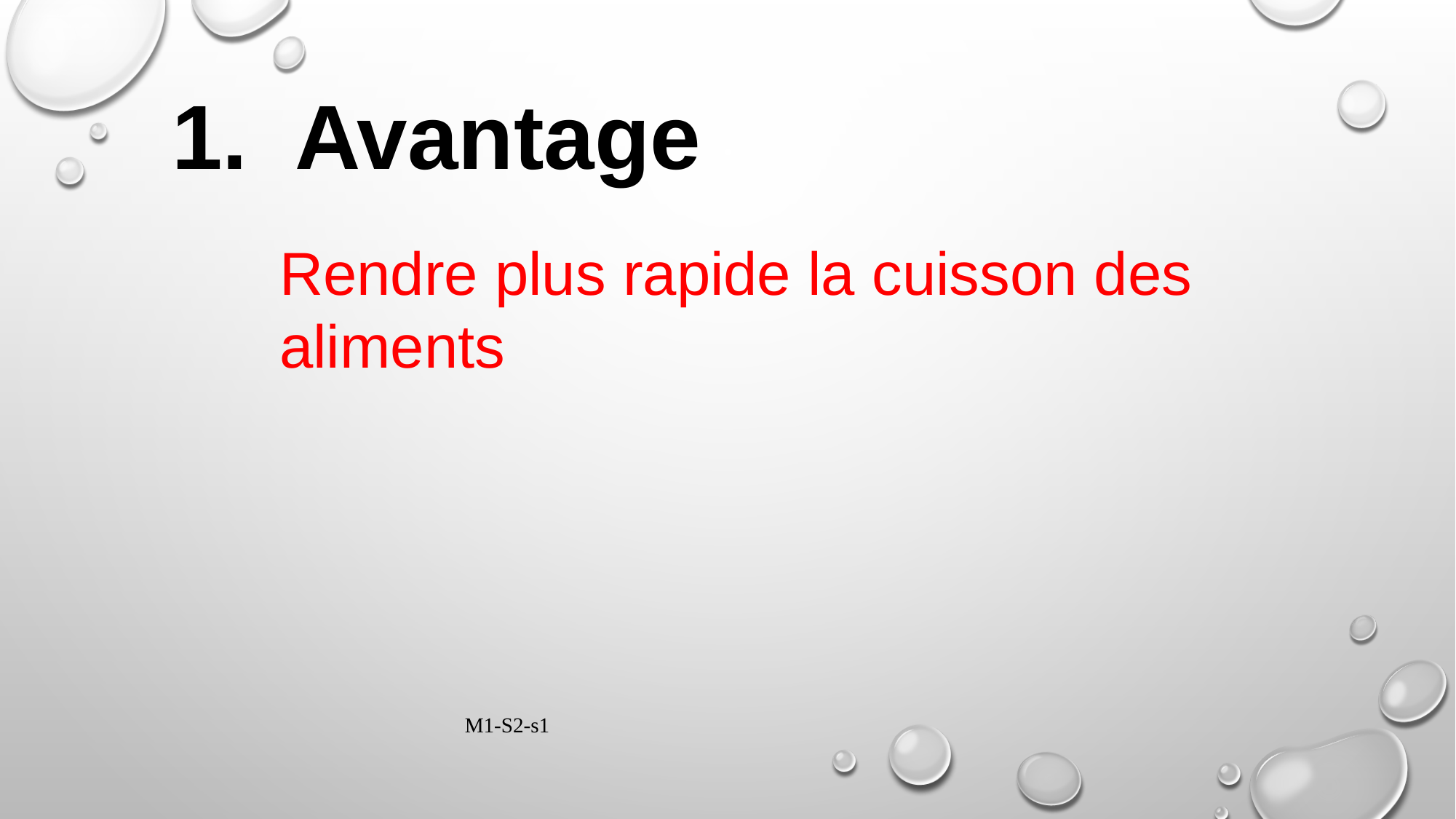

1.  Avantage
Rendre plus rapide la cuisson des aliments
M1-S2-s1